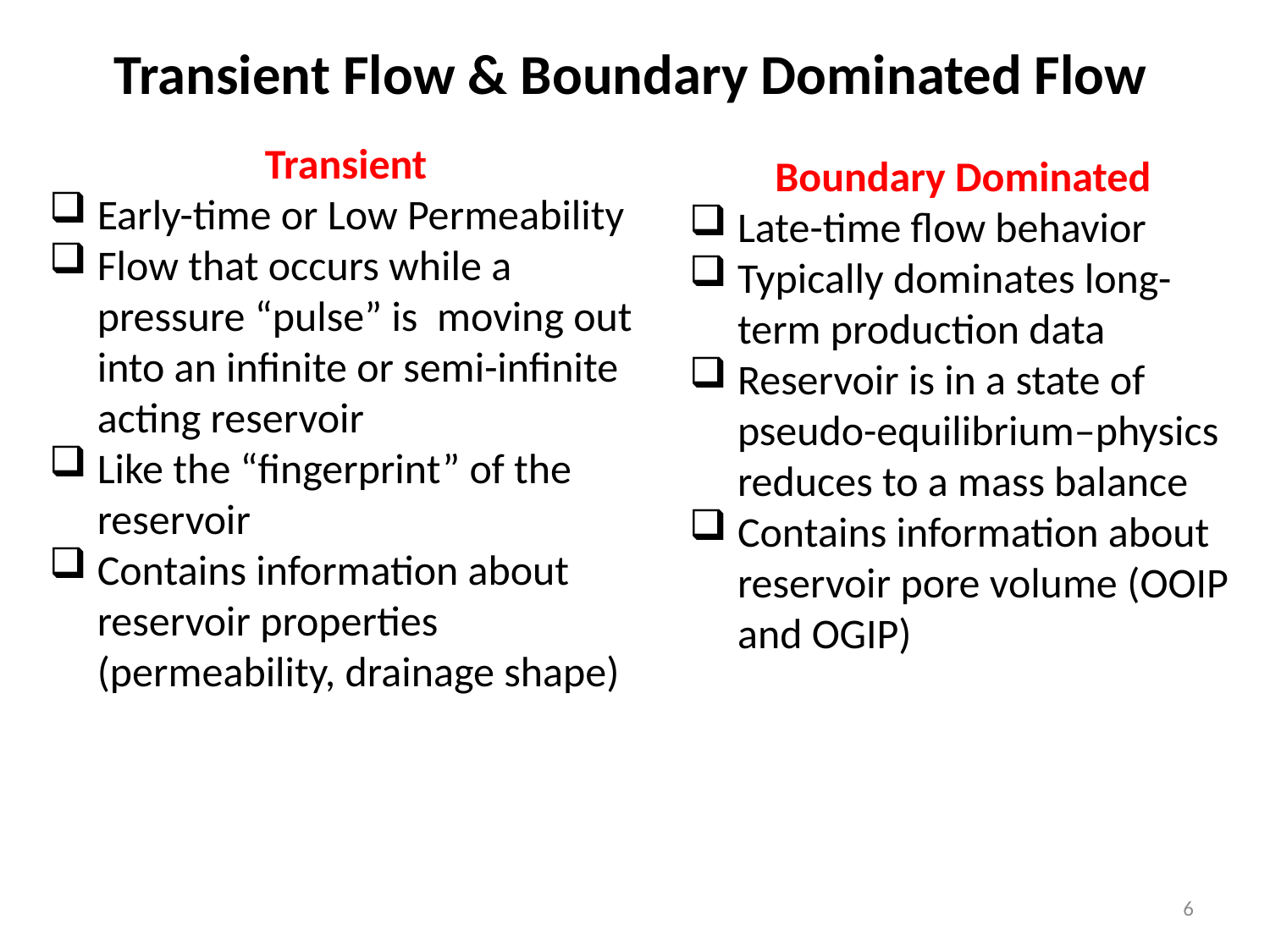

Transient Flow & Boundary Dominated Flow
Transient
Early-time or Low Permeability
Flow that occurs while a pressure “pulse” is  moving out into an infinite or semi-infinite acting reservoir
Like the “fingerprint” of the reservoir
Contains information about reservoir properties (permeability, drainage shape)

Boundary Dominated
Late-time flow behavior
Typically dominates long-term production data
Reservoir is in a state of pseudo-equilibrium–physics reduces to a mass balance
Contains information about reservoir pore volume (OOIP and OGIP)
6